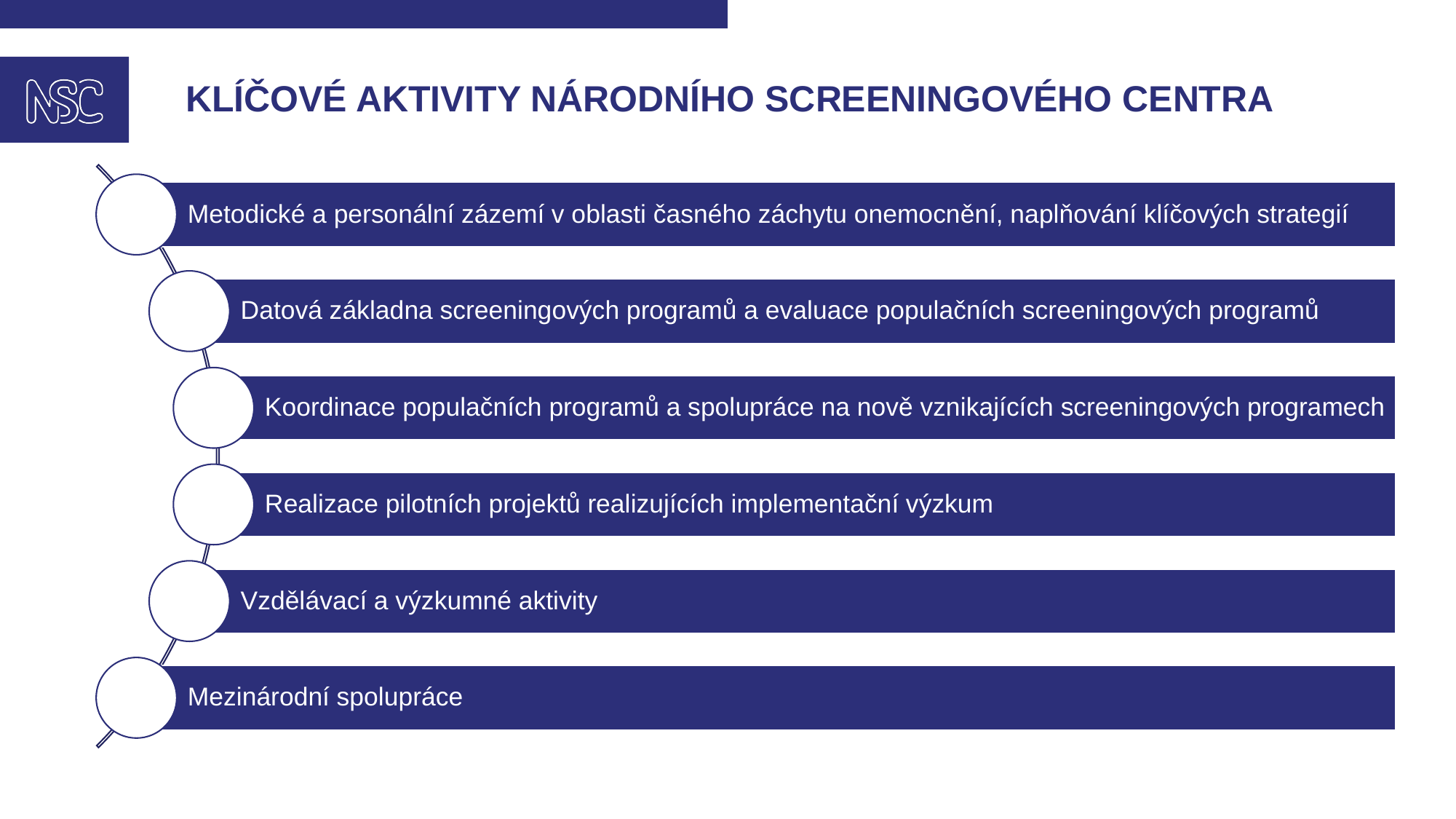

# Klíčové aktivity Národního screeningového centra
Metodické a personální zázemí v oblasti časného záchytu onemocnění, naplňování klíčových strategií
Datová základna screeningových programů a evaluace populačních screeningových programů
Koordinace populačních programů a spolupráce na nově vznikajících screeningových programech
Realizace pilotních projektů realizujících implementační výzkum
Vzdělávací a výzkumné aktivity
Mezinárodní spolupráce